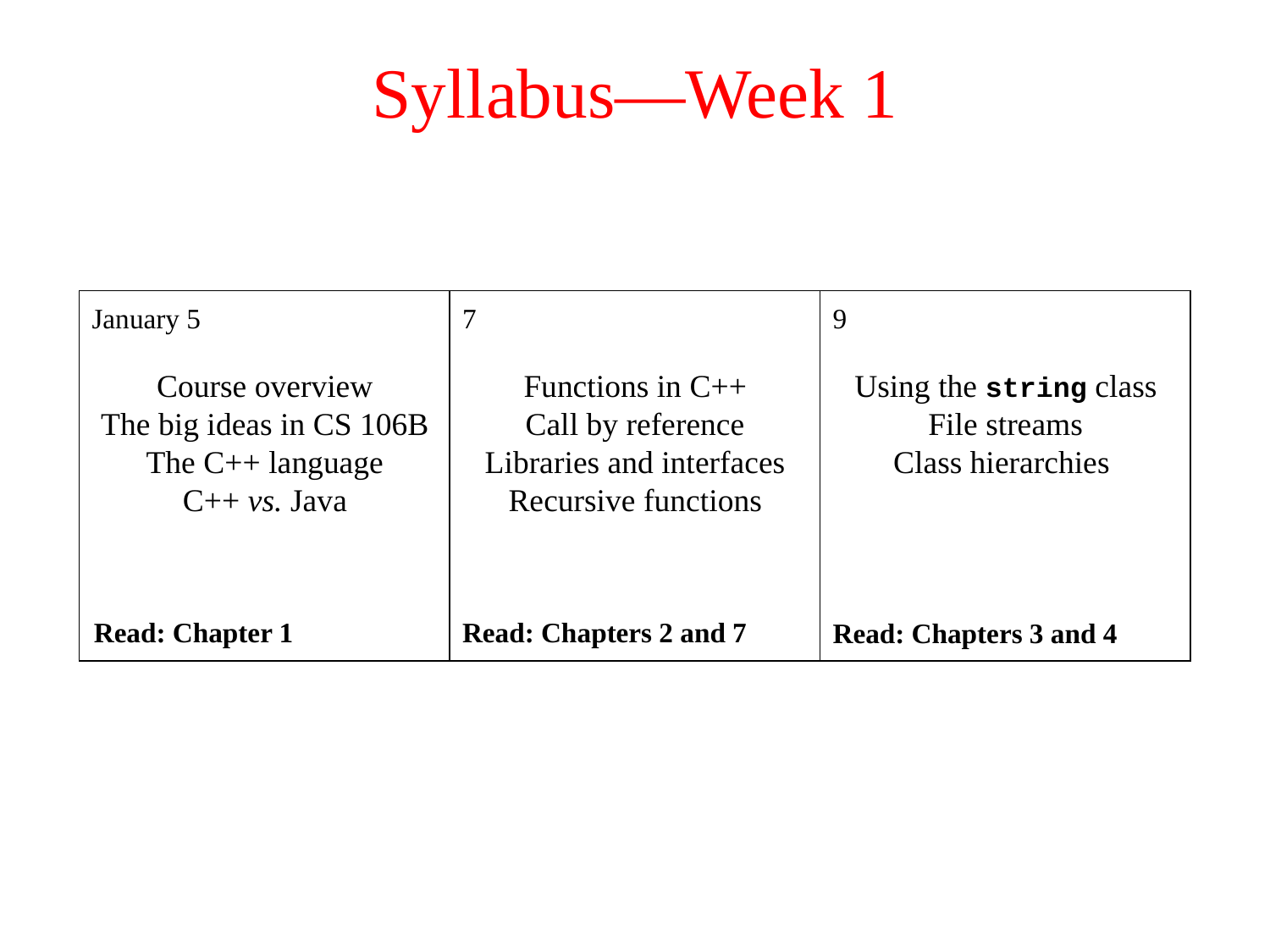

# Syllabus—Week 1

January 5
Course overview
The big ideas in CS 106B
The C++ language
C++ vs. Java

7
Functions in C++
Call by reference
Libraries and interfaces
Recursive functions

Read: Chapters 2 and 7

9
Using the string class
File streams
Class hierarchies

Read: Chapters 3 and 4

Read: Chapter 1